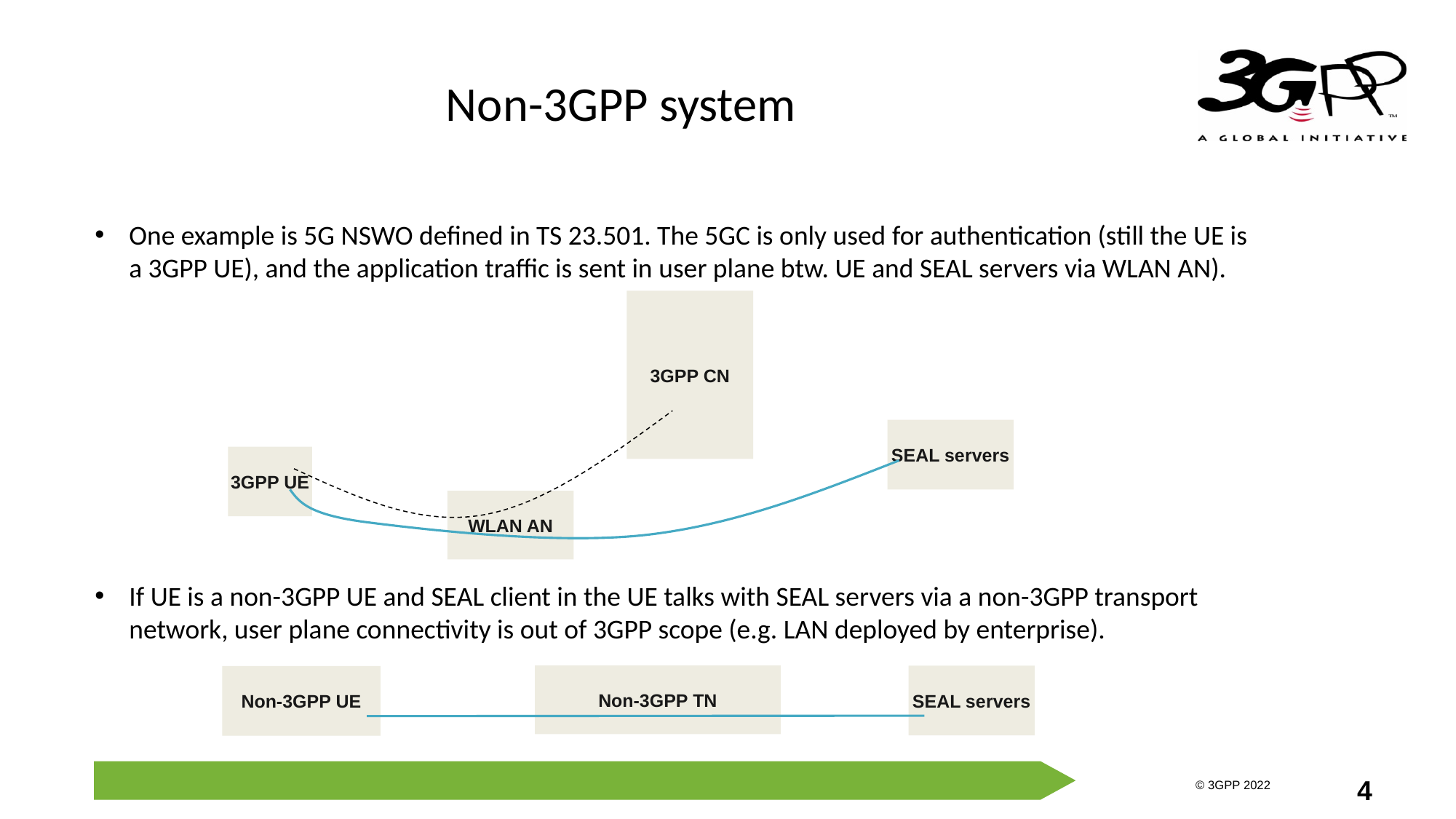

# Non-3GPP system
One example is 5G NSWO defined in TS 23.501. The 5GC is only used for authentication (still the UE is a 3GPP UE), and the application traffic is sent in user plane btw. UE and SEAL servers via WLAN AN).

3GPP CN

SEAL servers
3GPP UE

WLAN AN
If UE is a non-3GPP UE and SEAL client in the UE talks with SEAL servers via a non-3GPP transport network, user plane connectivity is out of 3GPP scope (e.g. LAN deployed by enterprise).

Non-3GPP TN
SEAL servers
Non-3GPP UE